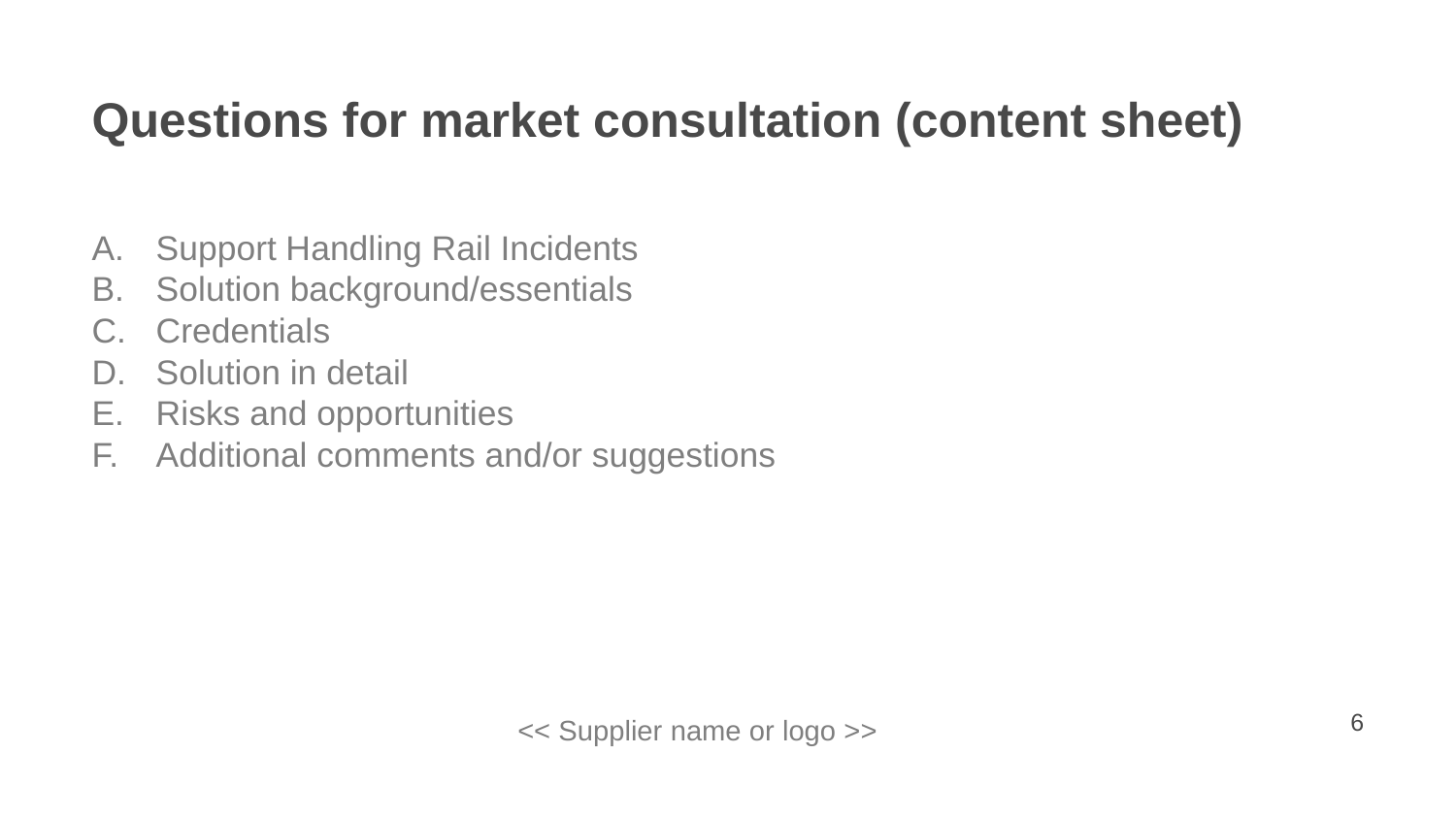

# Questions for market consultation (content sheet)

 Support Handling Rail Incidents
 Solution background/essentials
 Credentials
 Solution in detail
 Risks and opportunities
 Additional comments and/or suggestions

<< Supplier name or logo >>